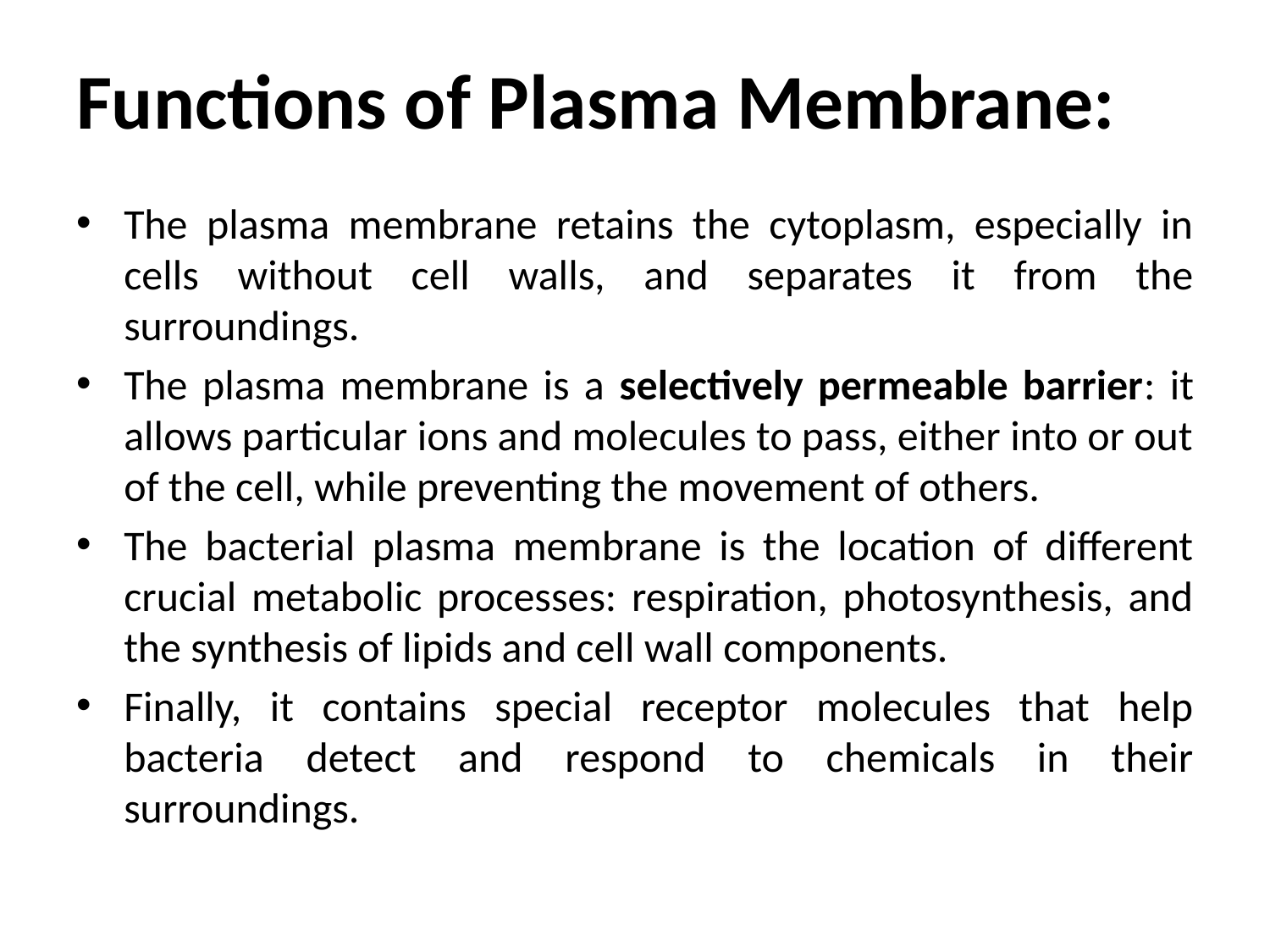

# Functions of Plasma Membrane:
The plasma membrane retains the cytoplasm, especially in cells without cell walls, and separates it from the surroundings.
The plasma membrane is a selectively permeable barrier: it allows particular ions and molecules to pass, either into or out of the cell, while preventing the movement of others.
The bacterial plasma membrane is the location of different crucial metabolic processes: respiration, photosynthesis, and the synthesis of lipids and cell wall components.
Finally, it contains special receptor molecules that help bacteria detect and respond to chemicals in their surroundings.